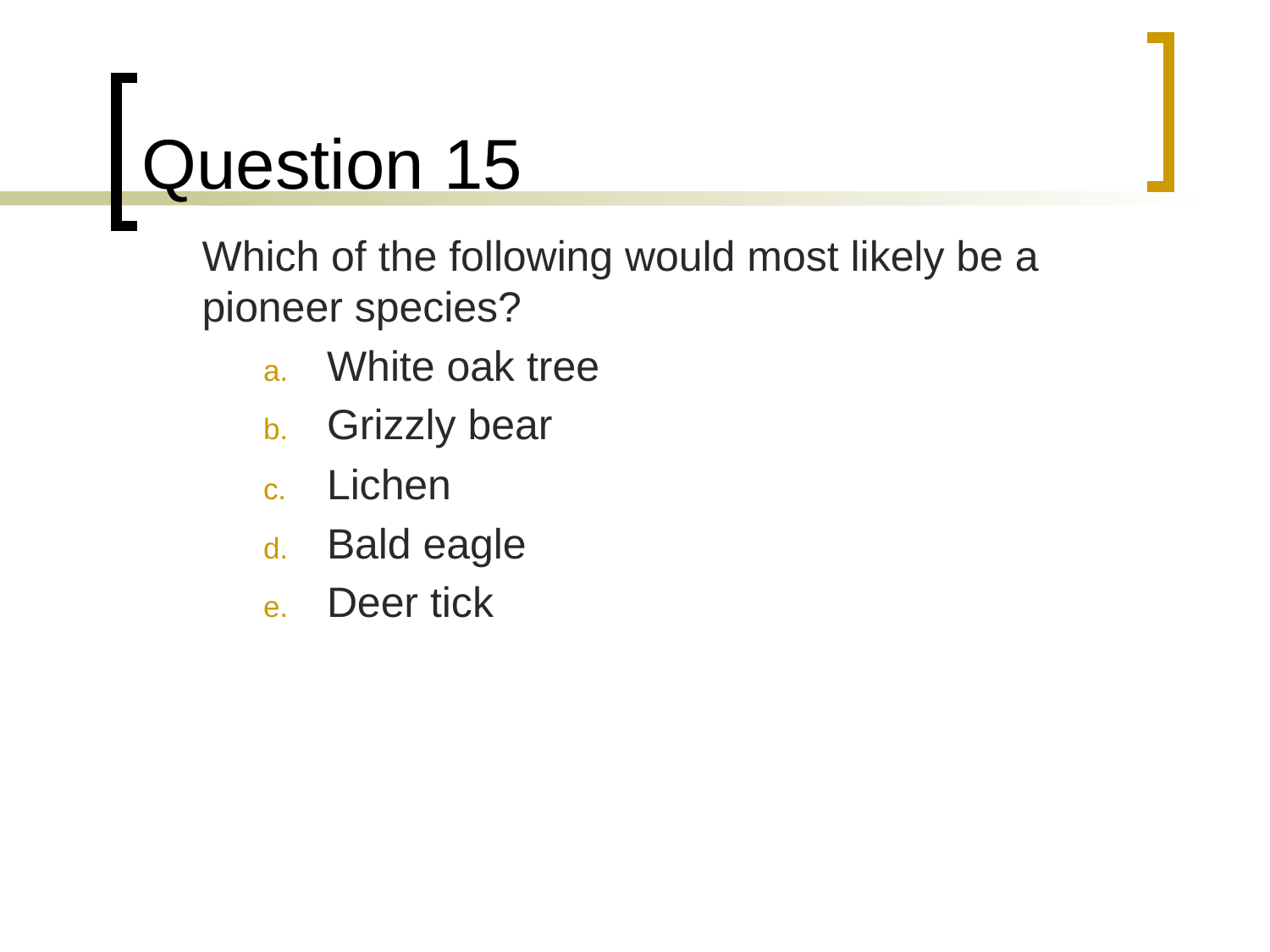

# Question 15
	Which of the following would most likely be a pioneer species?
White oak tree
Grizzly bear
Lichen
Bald eagle
Deer tick